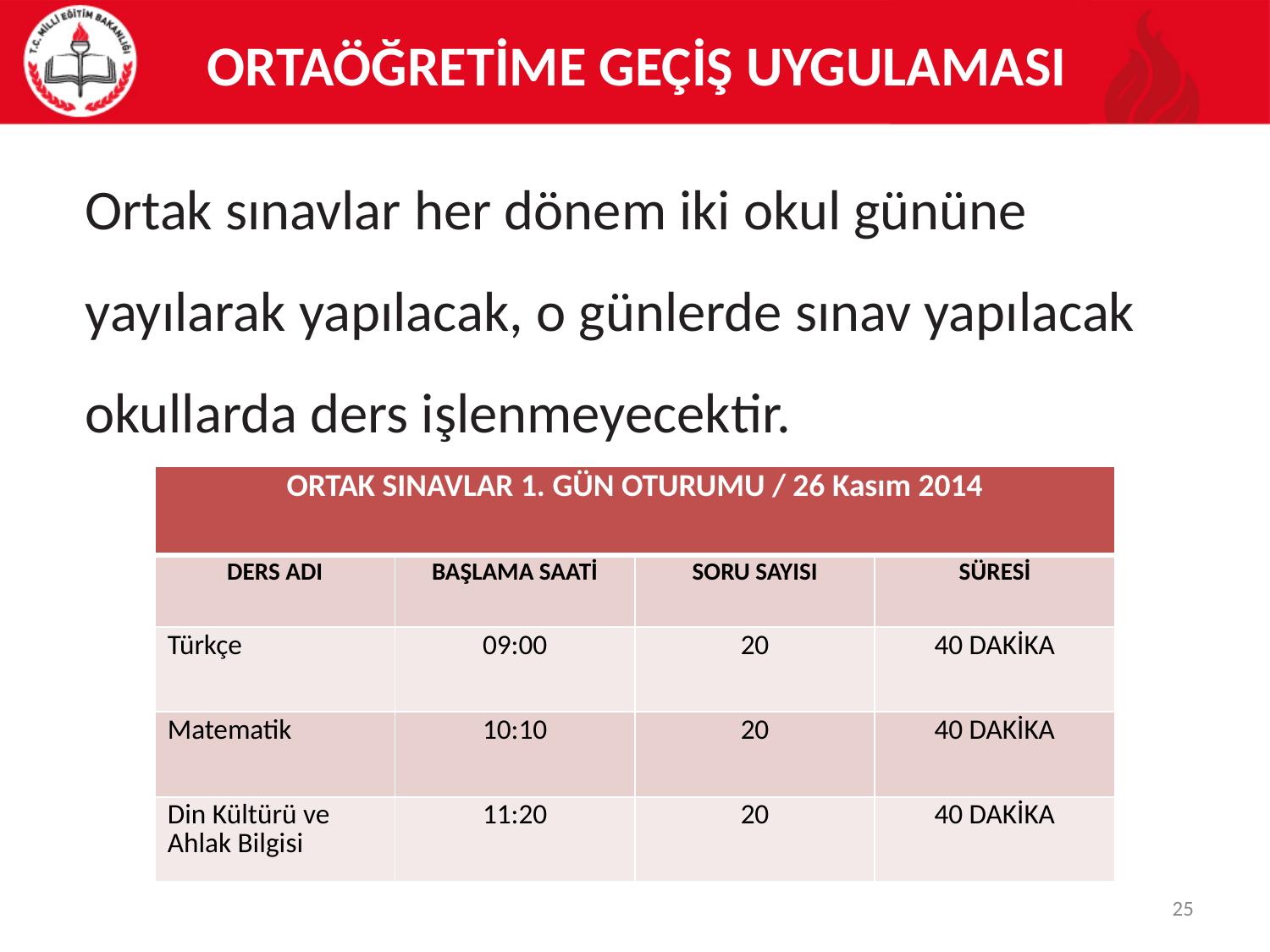

# ORTAÖĞRETİME GEÇİŞ UYGULAMASI
Ortak sınavlar her dönem iki okul gününe yayılarak yapılacak, o günlerde sınav yapılacak okullarda ders işlenmeyecektir.
| ORTAK SINAVLAR 1. GÜN OTURUMU / 26 Kasım 2014 |  |  |  |
| --- | --- | --- | --- |
| DERS ADI | BAŞLAMA SAATİ | SORU SAYISI | SÜRESİ |
| Türkçe | 09:00 | 20 | 40 DAKİKA |
| Matematik | 10:10 | 20 | 40 DAKİKA |
| Din Kültürü ve Ahlak Bilgisi | 11:20 | 20 | 40 DAKİKA |
25